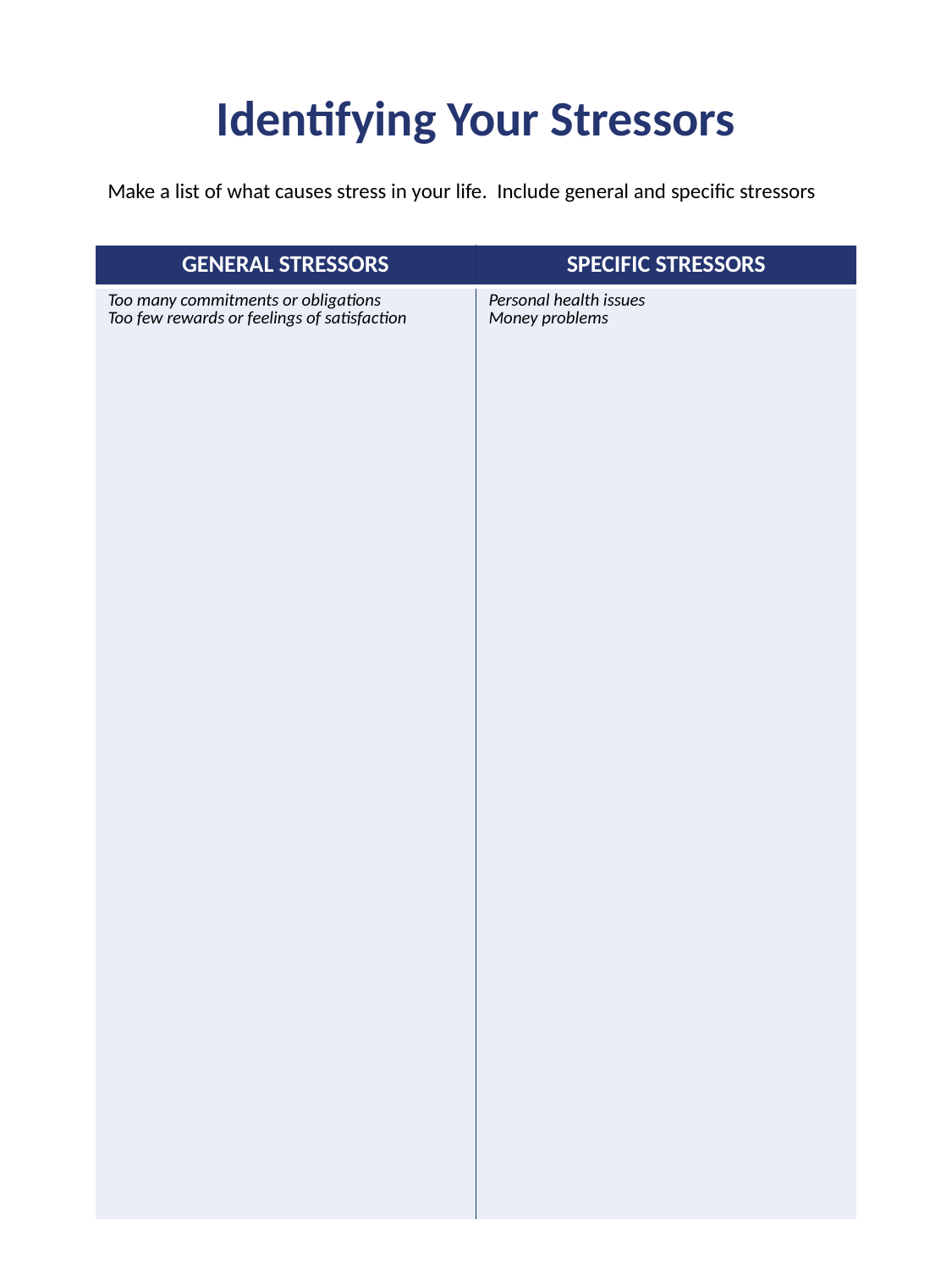

Identifying Your Stressors
Make a list of what causes stress in your life.  Include general and specific stressors
| GENERAL STRESSORS | SPECIFIC STRESSORS |
| --- | --- |
| Too many commitments or obligations Too few rewards or feelings of satisfaction | Personal health issues Money problems |